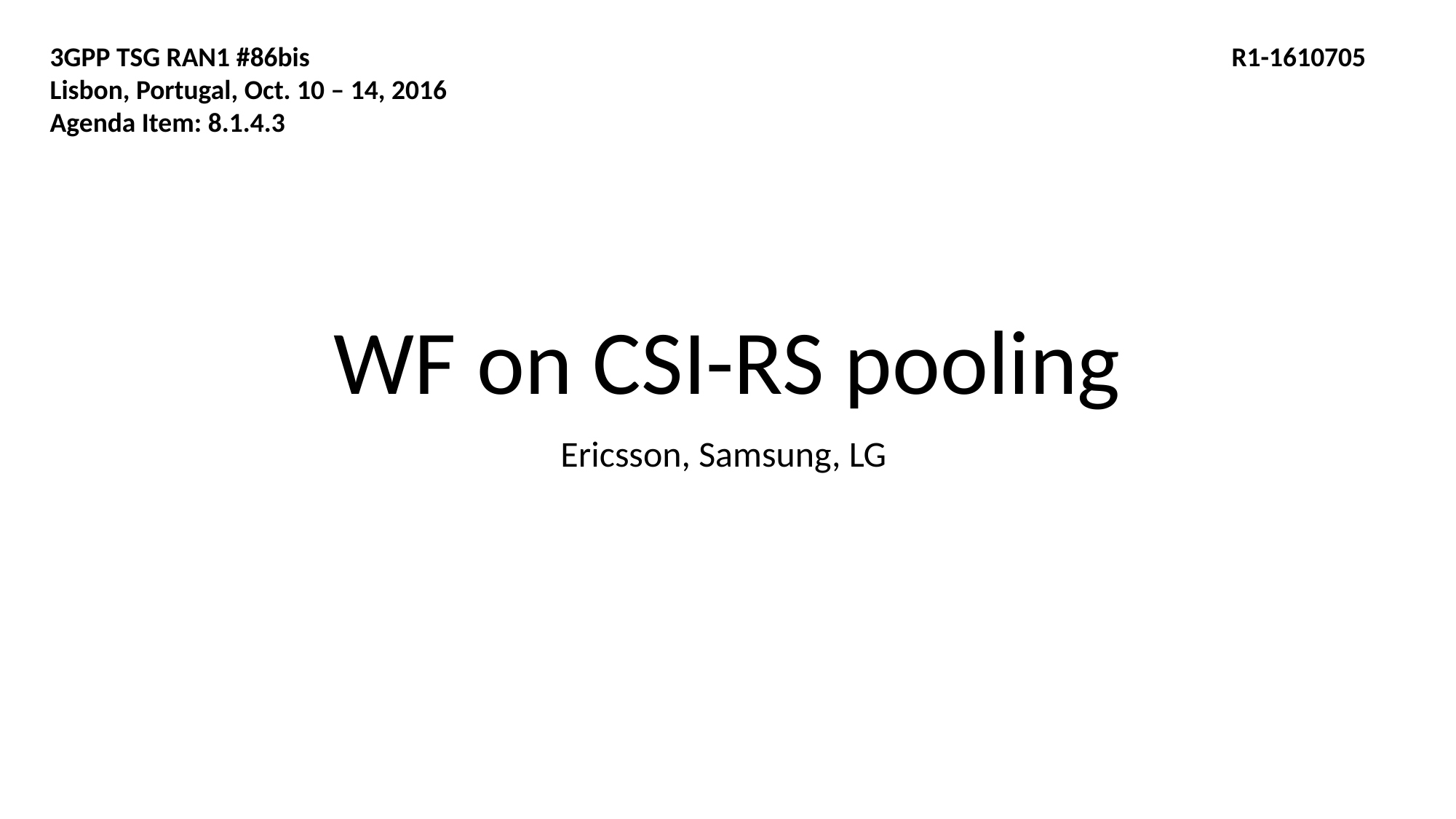

3GPP TSG RAN1 #86bis	R1-1610705
Lisbon, Portugal, Oct. 10 – 14, 2016
Agenda Item: 8.1.4.3
# WF on CSI-RS pooling
Ericsson, Samsung, LG